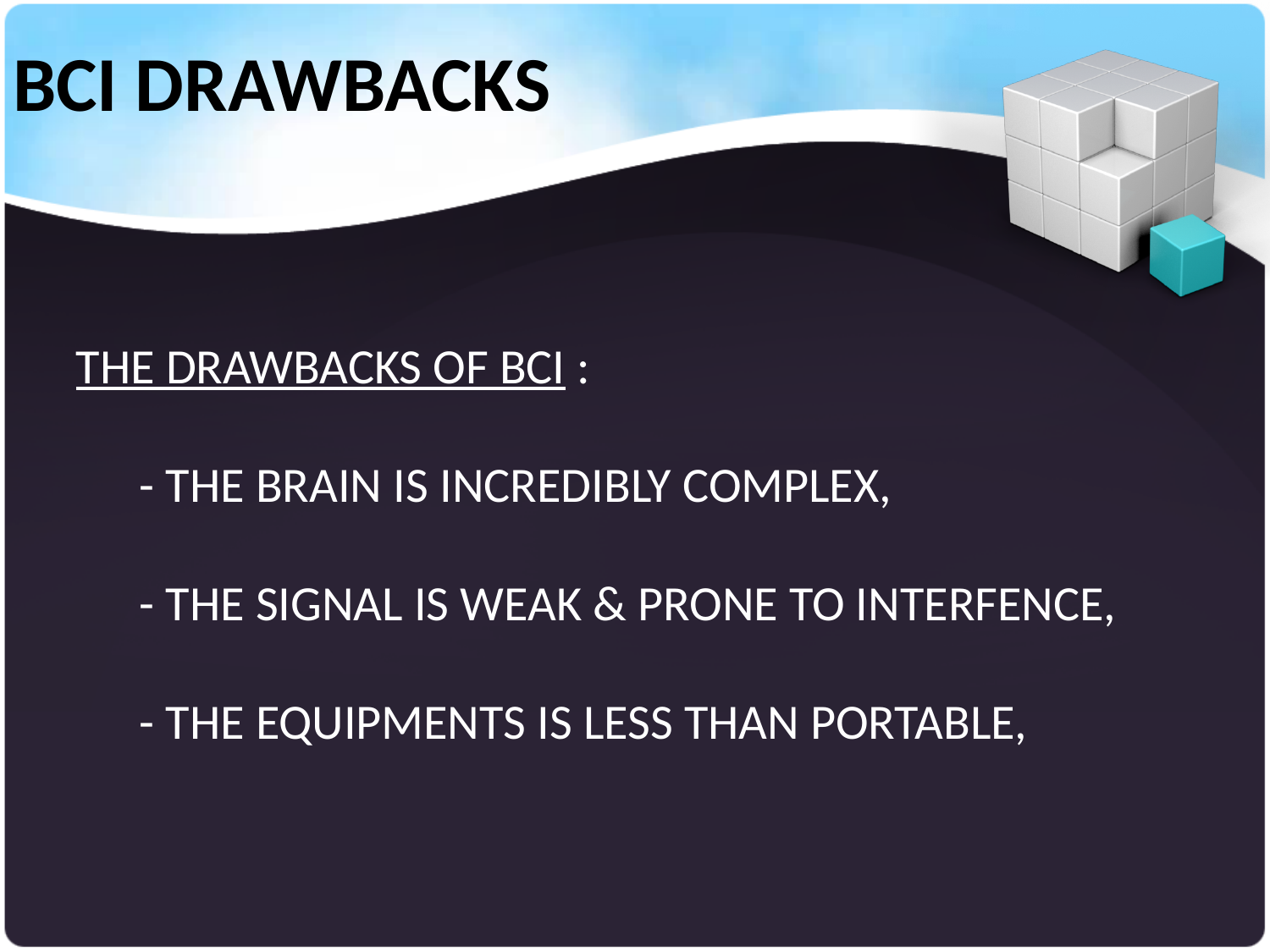

# BCI DRAWBACKS
THE DRAWBACKS OF BCI :

- THE BRAIN IS INCREDIBLY COMPLEX,

- THE SIGNAL IS WEAK & PRONE TO INTERFENCE,

- THE EQUIPMENTS IS LESS THAN PORTABLE,